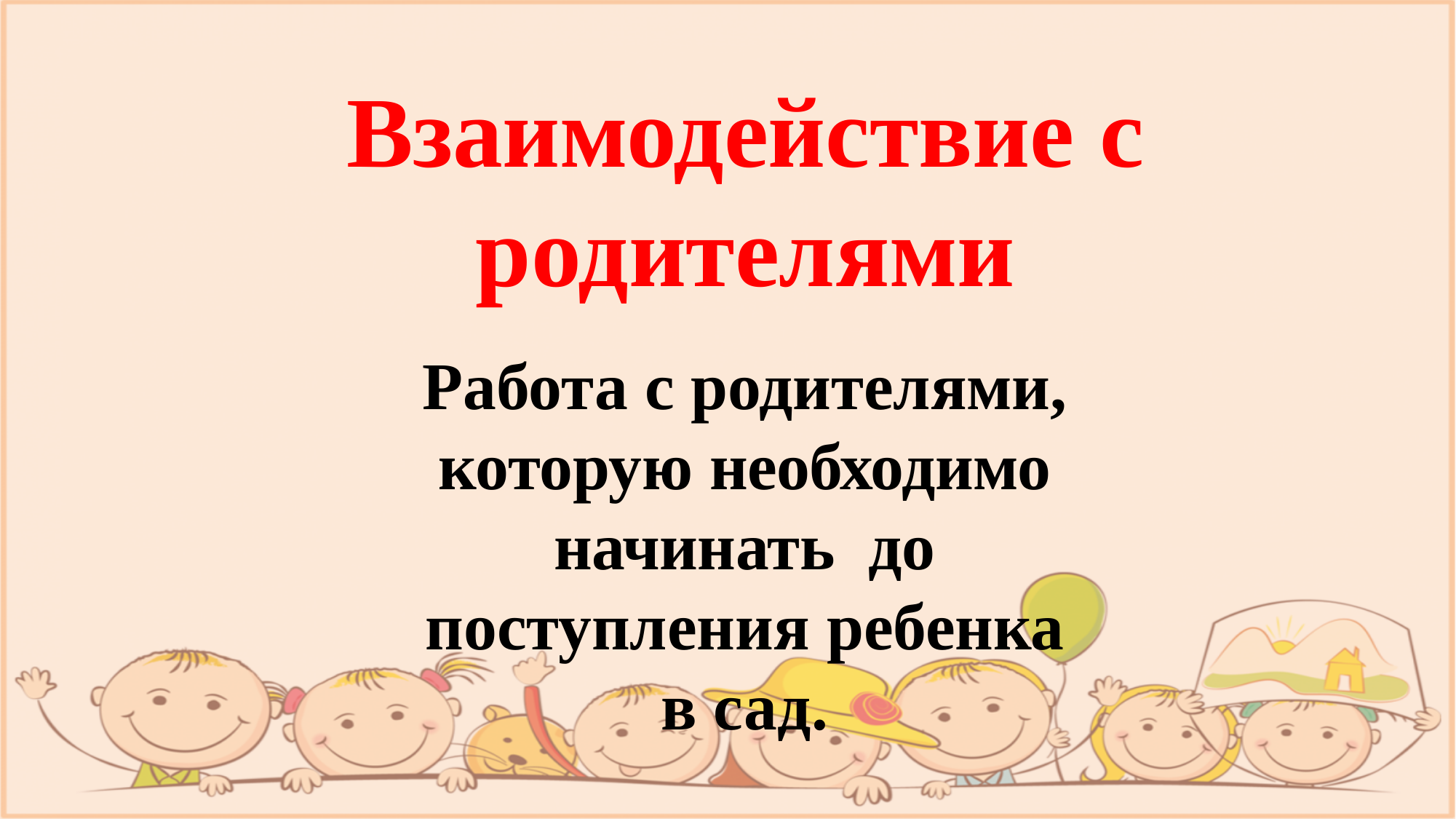

# Взаимодействие с родителями
Работа с родителями, которую необходимо начинать  до поступления ребенка в сад.